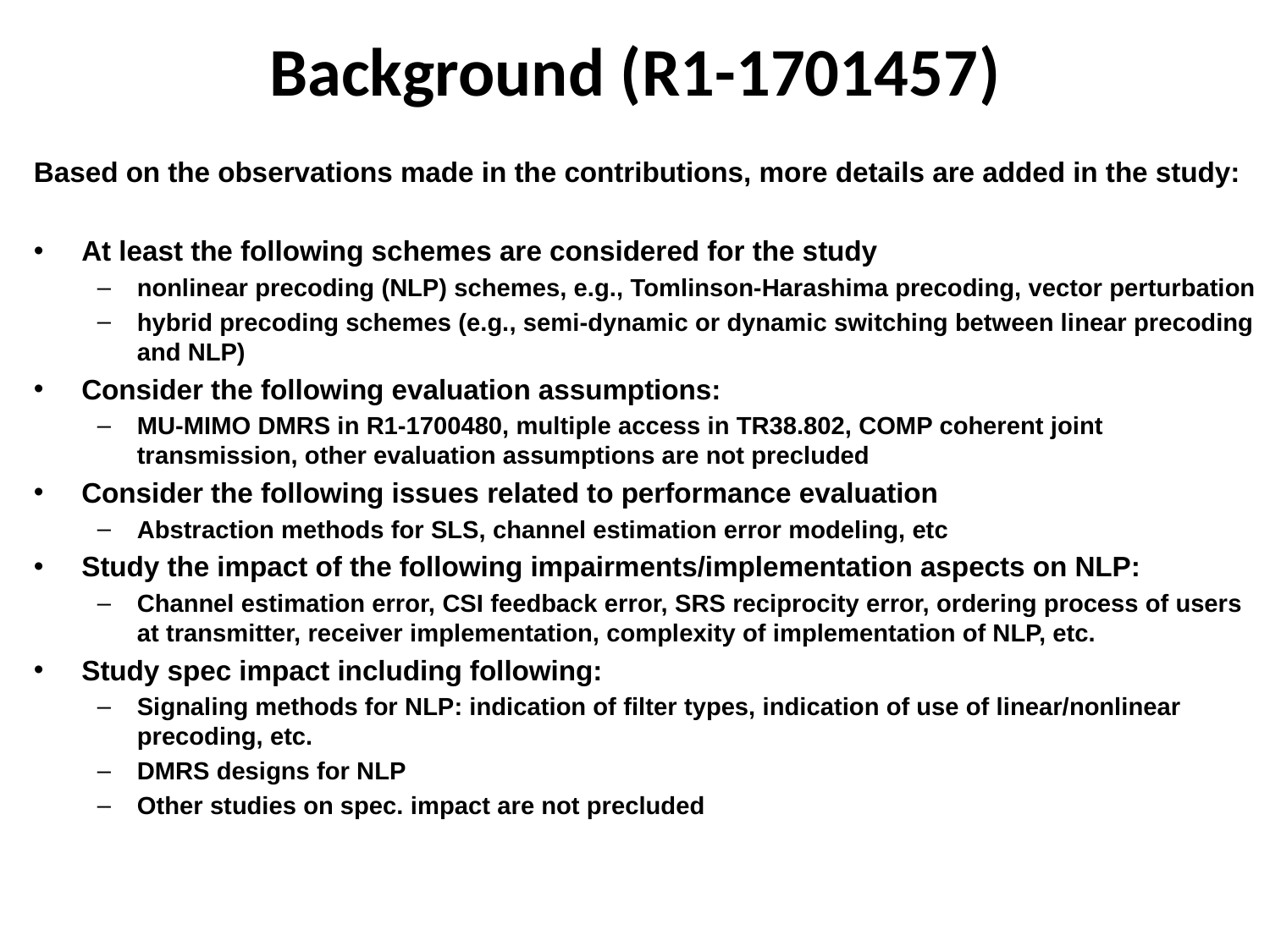

# Background (R1-1701457)
Based on the observations made in the contributions, more details are added in the study:

At least the following schemes are considered for the study
nonlinear precoding (NLP) schemes, e.g., Tomlinson-Harashima precoding, vector perturbation
hybrid precoding schemes (e.g., semi-dynamic or dynamic switching between linear precoding and NLP)
Consider the following evaluation assumptions:
MU-MIMO DMRS in R1-1700480, multiple access in TR38.802, COMP coherent joint transmission, other evaluation assumptions are not precluded
Consider the following issues related to performance evaluation
Abstraction methods for SLS, channel estimation error modeling, etc
Study the impact of the following impairments/implementation aspects on NLP:
Channel estimation error, CSI feedback error, SRS reciprocity error, ordering process of users at transmitter, receiver implementation, complexity of implementation of NLP, etc.
Study spec impact including following:
Signaling methods for NLP: indication of filter types, indication of use of linear/nonlinear precoding, etc.
DMRS designs for NLP
Other studies on spec. impact are not precluded